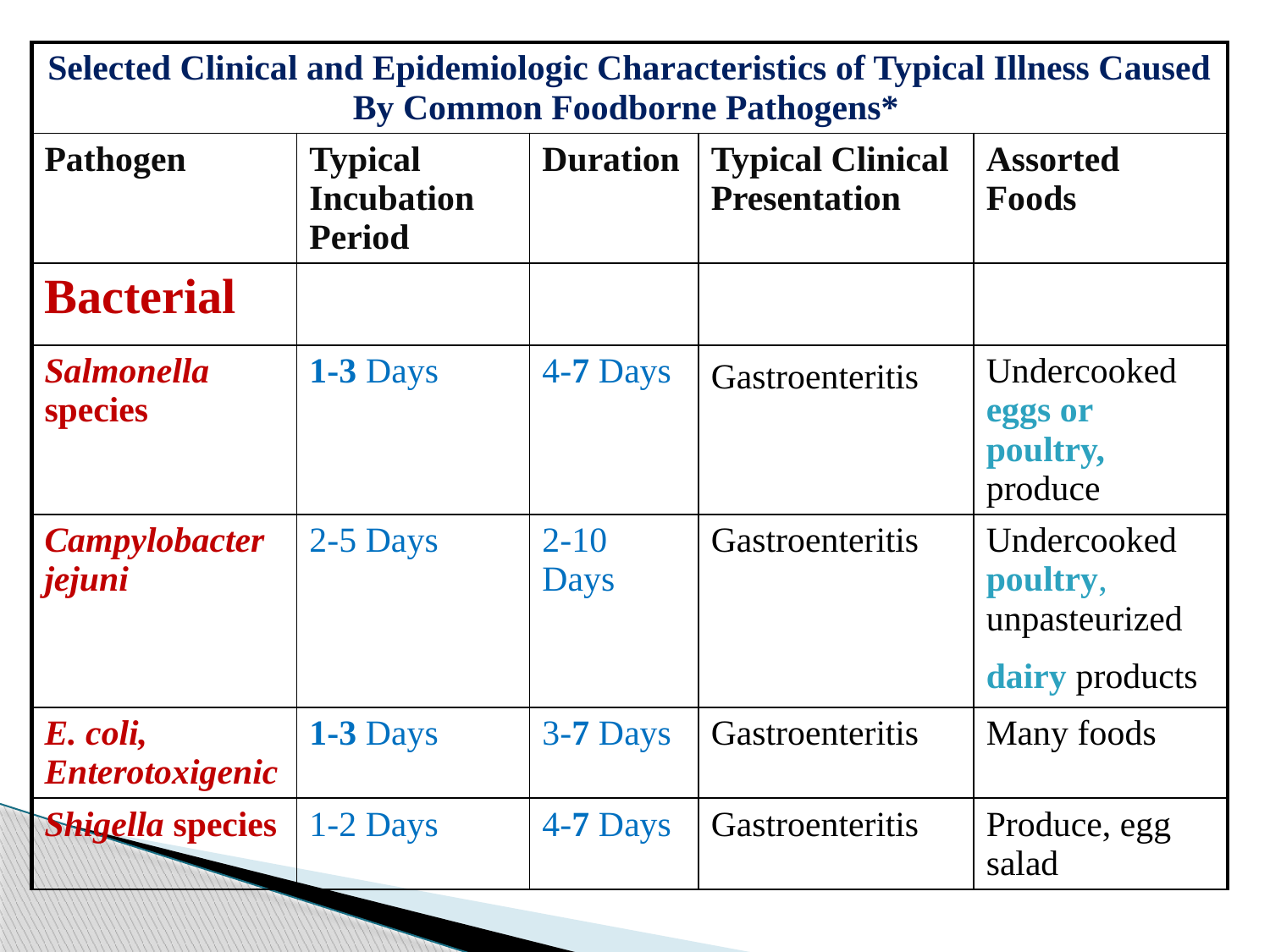

| Selected Clinical and Epidemiologic Characteristics of Typical Illness Caused By Common Foodborne Pathogens\* |  |  |  |  |
| --- | --- | --- | --- | --- |
| Pathogen | Typical Incubation Period | Duration | Typical Clinical Presentation | Assorted Foods |
| Bacterial |  |  |  |  |
| Salmonella species | 1-3 Days | 4-7 Days | Gastroenteritis | Undercooked eggs or poultry, produce |
| Campylobacter jejuni | 2-5 Days | 2-10 Days | Gastroenteritis | Undercooked poultry, unpasteurized dairy products |
| E. coli, Enterotoxigenic | 1-3 Days | 3-7 Days | Gastroenteritis | Many foods |
| Shigella species | 1-2 Days | 4-7 Days | Gastroenteritis | Produce, egg salad |
|  |  |  |  |  |
|  |  |  |  |  |